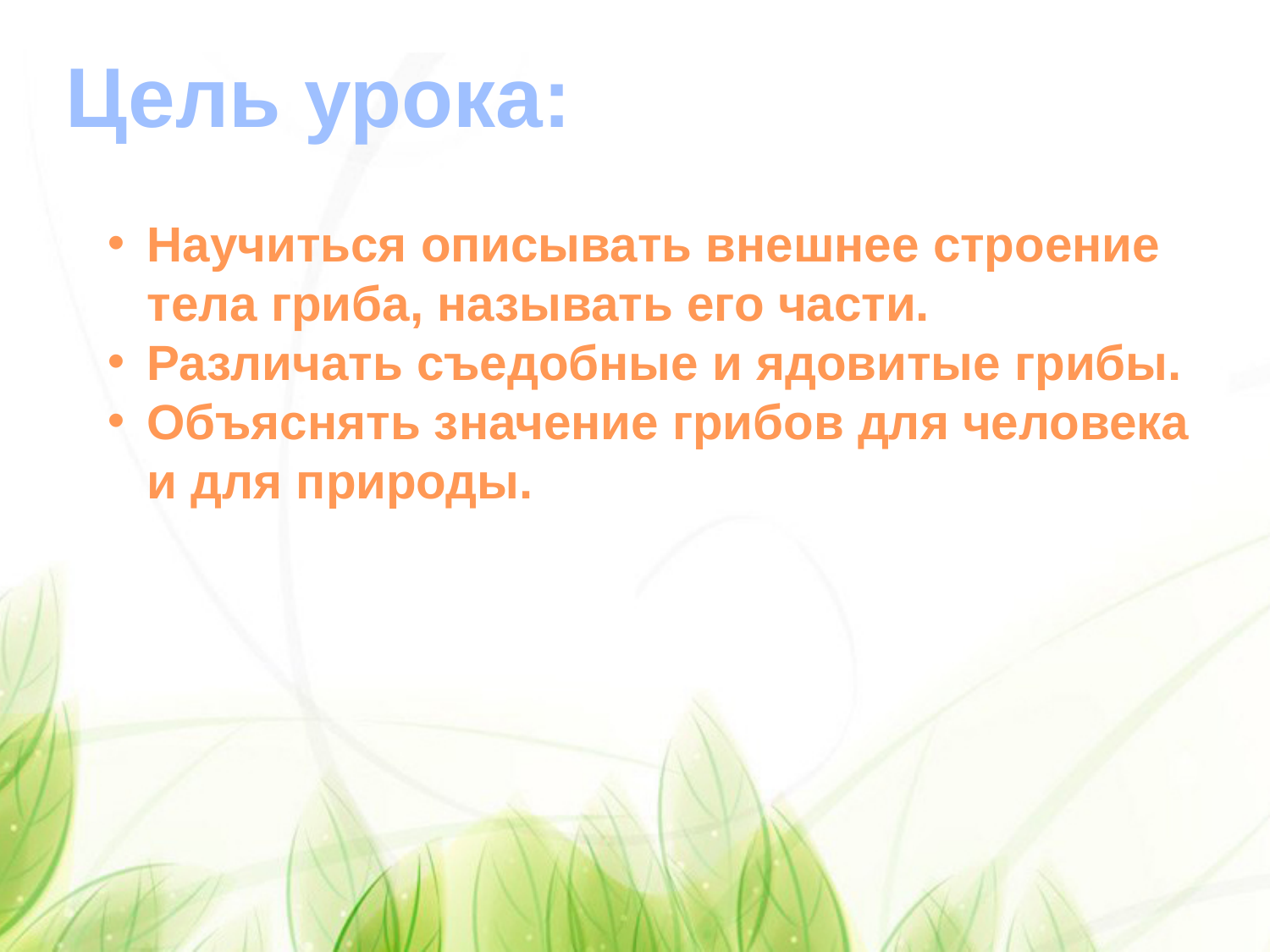

Цель урока:
Научиться описывать внешнее строение тела гриба, называть его части.
Разли­чать съедобные и ядовитые гри­бы.
Объяснять значение грибов для человека и для природы.